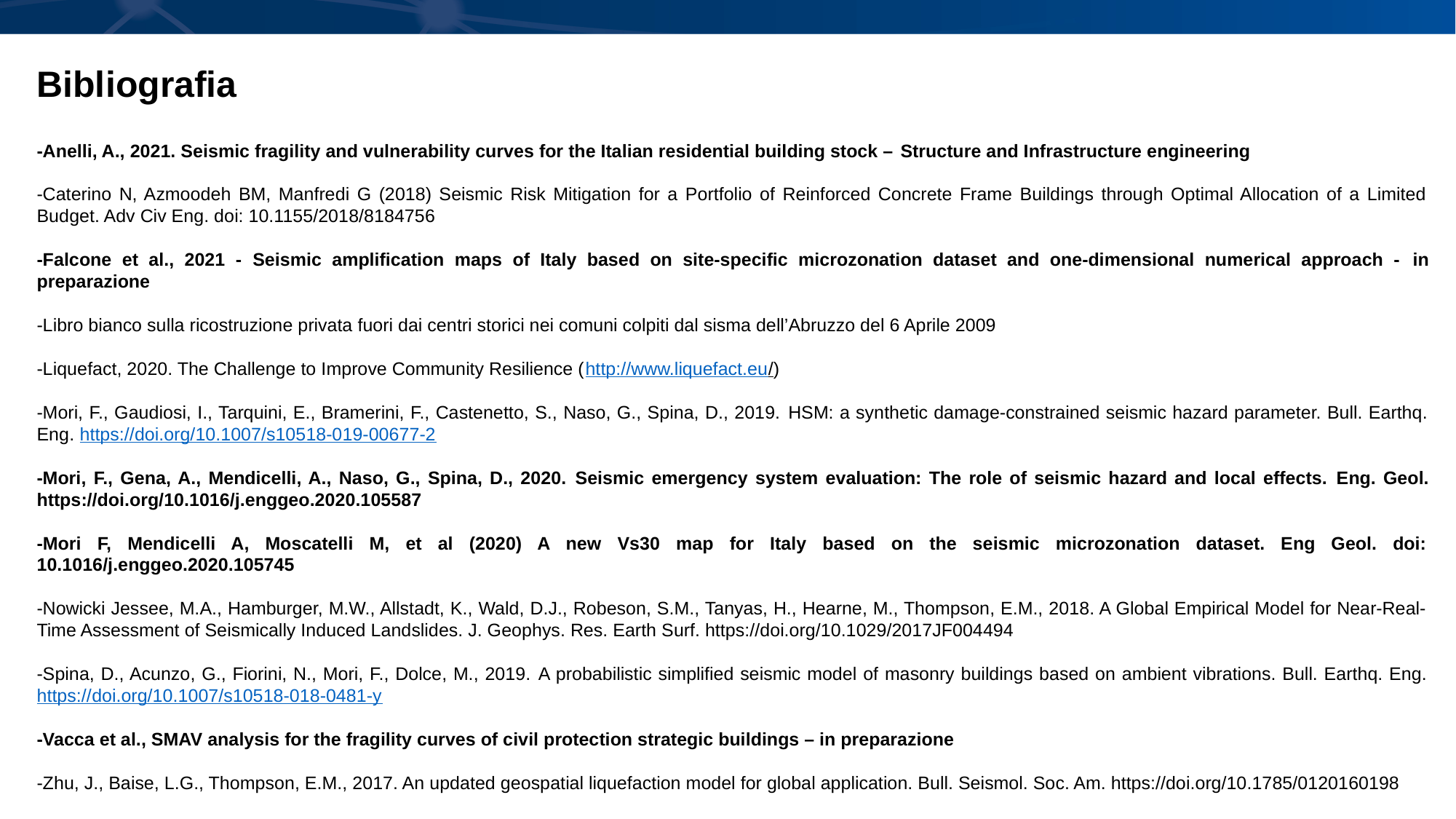

Bibliografia

-Anelli, A., 2021. Seismic fragility and vulnerability curves for the Italian residential building stock – Structure and Infrastructure engineering

-Caterino N, Azmoodeh BM, Manfredi G (2018) Seismic Risk Mitigation for a Portfolio of Reinforced Concrete Frame Buildings through Optimal Allocation of a Limited Budget. Adv Civ Eng. doi: 10.1155/2018/8184756

-Falcone et al., 2021 - Seismic amplification maps of Italy based on site-specific microzonation dataset and one-dimensional numerical approach - in preparazione

-Libro bianco sulla ricostruzione privata fuori dai centri storici nei comuni colpiti dal sisma dell’Abruzzo del 6 Aprile 2009

-Liquefact, 2020. The Challenge to Improve Community Resilience (http://www.liquefact.eu/)

-Mori, F., Gaudiosi, I., Tarquini, E., Bramerini, F., Castenetto, S., Naso, G., Spina, D., 2019. HSM: a synthetic damage-constrained seismic hazard parameter. Bull. Earthq. Eng. https://doi.org/10.1007/s10518-019-00677-2

-Mori, F., Gena, A., Mendicelli, A., Naso, G., Spina, D., 2020. Seismic emergency system evaluation: The role of seismic hazard and local effects. Eng. Geol. https://doi.org/10.1016/j.enggeo.2020.105587

-Mori F, Mendicelli A, Moscatelli M, et al (2020) A new Vs30 map for Italy based on the seismic microzonation dataset. Eng Geol. doi: 10.1016/j.enggeo.2020.105745

-Nowicki Jessee, M.A., Hamburger, M.W., Allstadt, K., Wald, D.J., Robeson, S.M., Tanyas, H., Hearne, M., Thompson, E.M., 2018. A Global Empirical Model for Near-Real-Time Assessment of Seismically Induced Landslides. J. Geophys. Res. Earth Surf. https://doi.org/10.1029/2017JF004494

-Spina, D., Acunzo, G., Fiorini, N., Mori, F., Dolce, M., 2019. A probabilistic simplified seismic model of masonry buildings based on ambient vibrations. Bull. Earthq. Eng. https://doi.org/10.1007/s10518-018-0481-y

-Vacca et al., SMAV analysis for the fragility curves of civil protection strategic buildings – in preparazione

-Zhu, J., Baise, L.G., Thompson, E.M., 2017. An updated geospatial liquefaction model for global application. Bull. Seismol. Soc. Am. https://doi.org/10.1785/0120160198